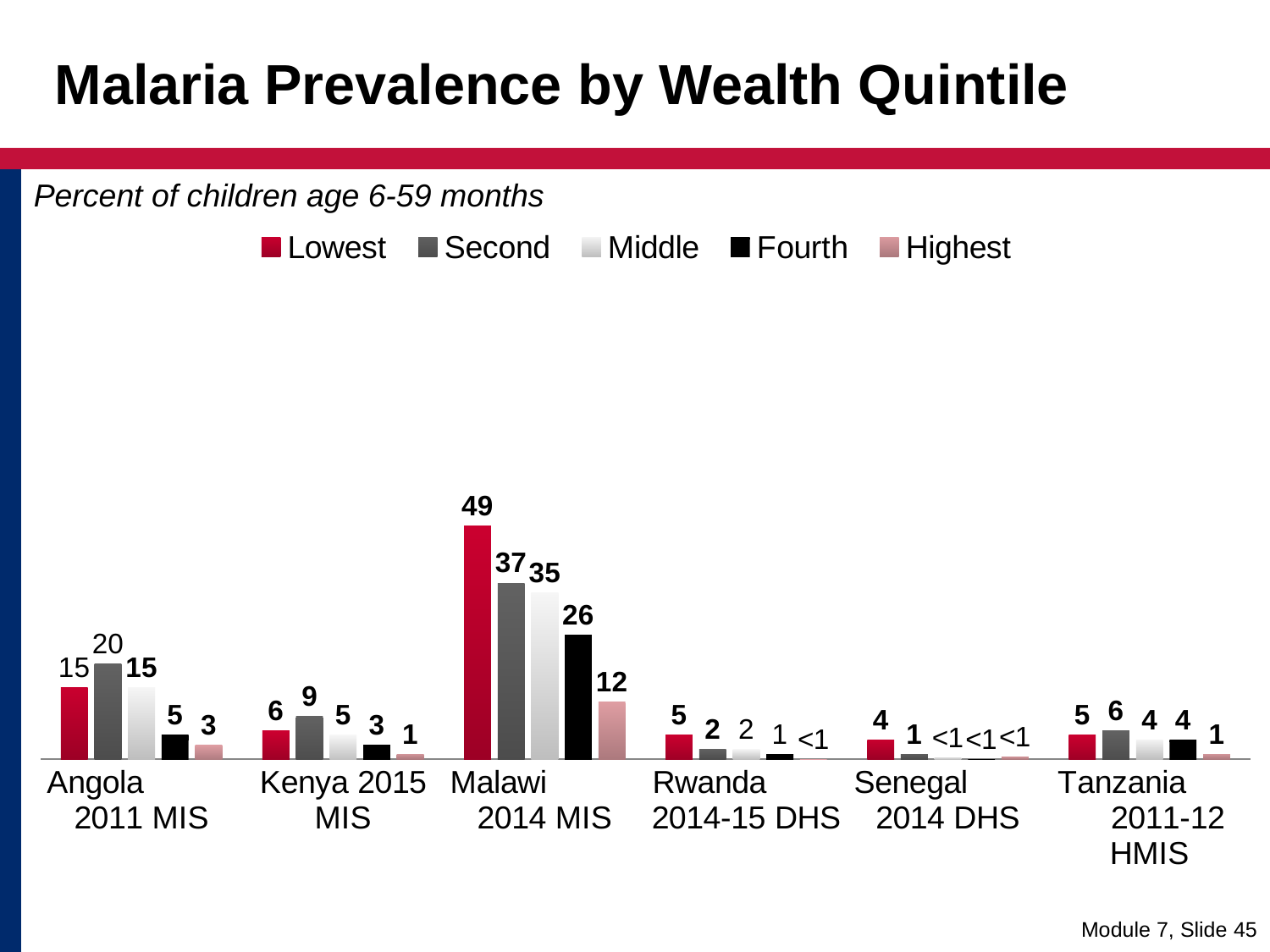

# Malaria Prevalence by Wealth Quintile
Percent of children age 6-59 months

### Chart

| Category | Lowest | Second | Middle | Fourth | Highest |
|---|---|---|---|---|---|
| Angola           2011 MIS | 15.0 | 20.0 | 15.0 | 5.0 | 3.0 |
| Kenya 2015 MIS | 6.0 | 9.0 | 5.0 | 3.0 | 1.0 |
| Malawi           2014 MIS | 49.0 | 37.0 | 35.0 | 26.0 | 12.0 |
| Rwanda         2014-15 DHS | 5.0 | 2.0 | 2.0 | 1.0 | 0.0 |
| Senegal         2014 DHS | 4.0 | 1.0 | 0.3 | 0.0 | 0.4 |
| Tanzania           2011-12 HMIS | 5.0 | 6.0 | 4.0 | 4.0 | 1.0 |
Module 7, Slide 45